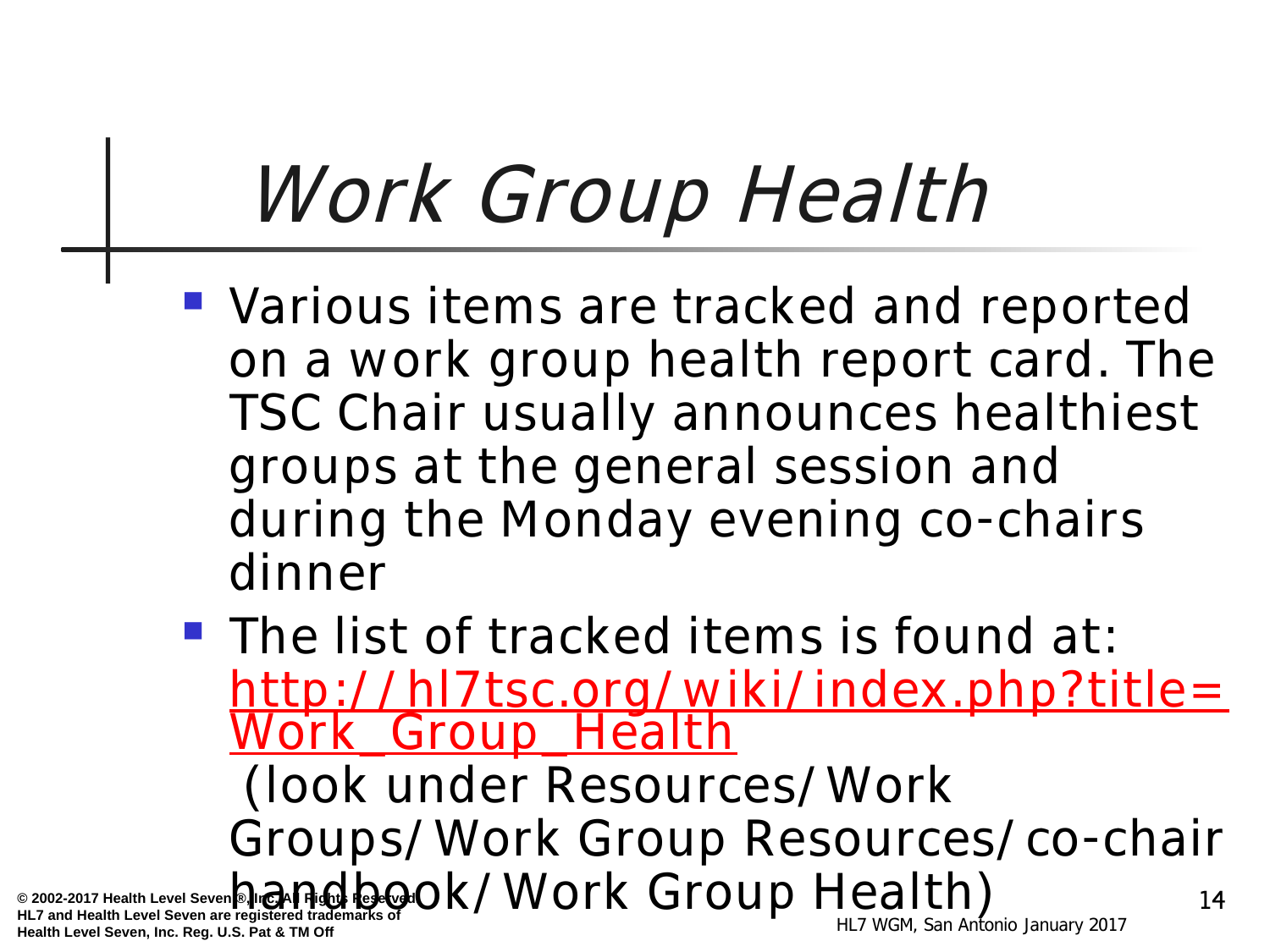

# Work Group Health
Various items are tracked and reported on a work group health report card. The TSC Chair usually announces healthiest groups at the general session and during the Monday evening co-chairs dinner
The list of tracked items is found at:
http://hl7tsc.org/wiki/index.php?title=Work_Group_Health (look under Resources/Work Groups/Work Group Resources/co-chair handbook/Work Group Health)

14